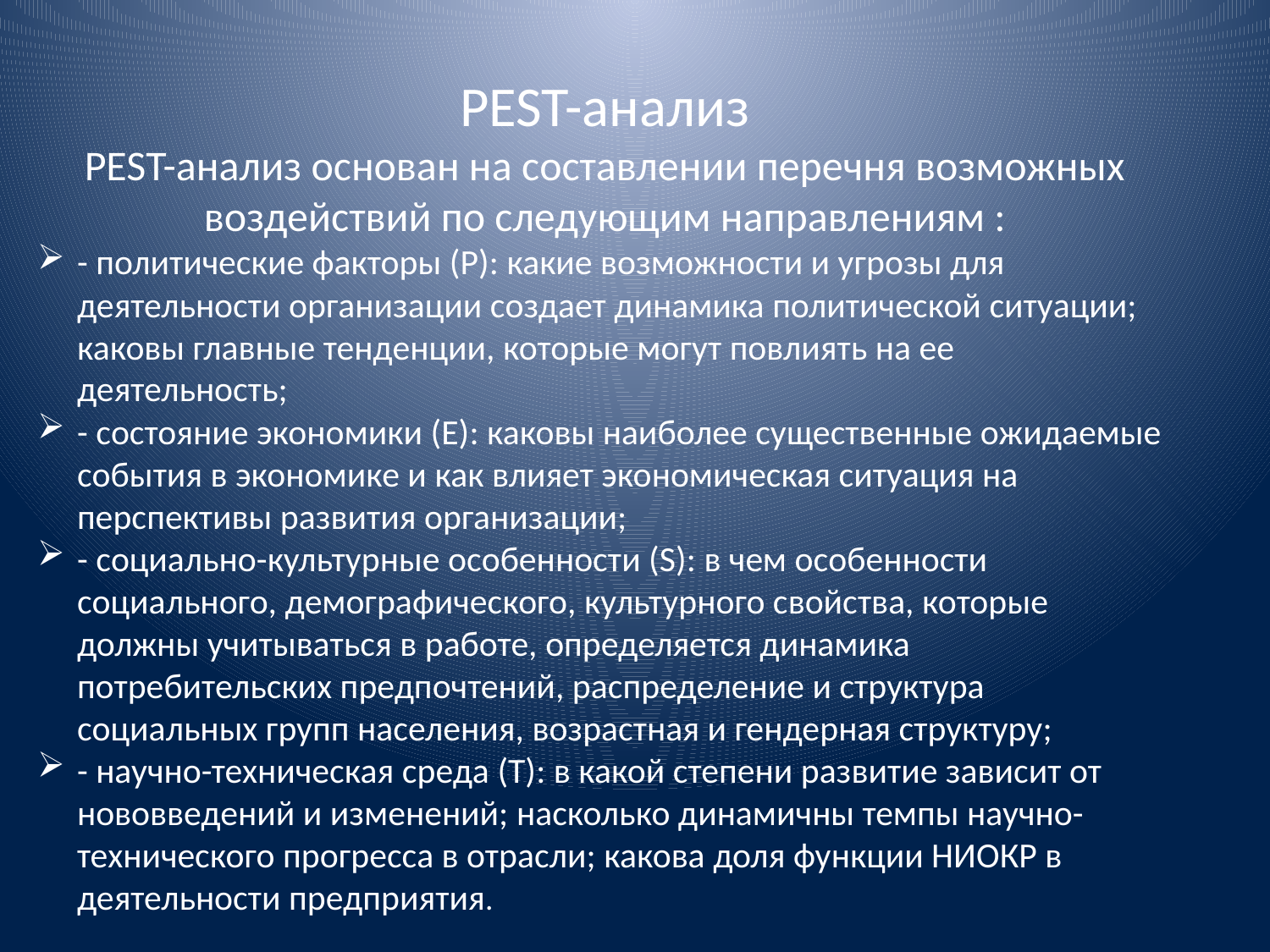

PEST-анализ
PEST-анализ основан на составлении перечня возможных воздействий по следующим направлениям :
- политические факторы (Р): какие возможности и угрозы для деятельности организации создает динамика политической ситуации; каковы главные тенденции, которые могут повлиять на ее деятельность;
- состояние экономики (Е): каковы наиболее существенные ожидаемые события в экономике и как влияет экономическая ситуация на перспективы развития организации;
- социально-культурные особенности (S): в чем особенности социального, демографического, культурного свойства, которые должны учитываться в работе, определяется динамика потребительских предпочтений, распределение и структура социальных групп населения, возрастная и гендерная структуру;
- научно-техническая среда (Т): в какой степени развитие зависит от нововведений и изменений; насколько динамичны темпы научно-технического прогресса в отрасли; какова доля функции НИОКР в деятельности предприятия.